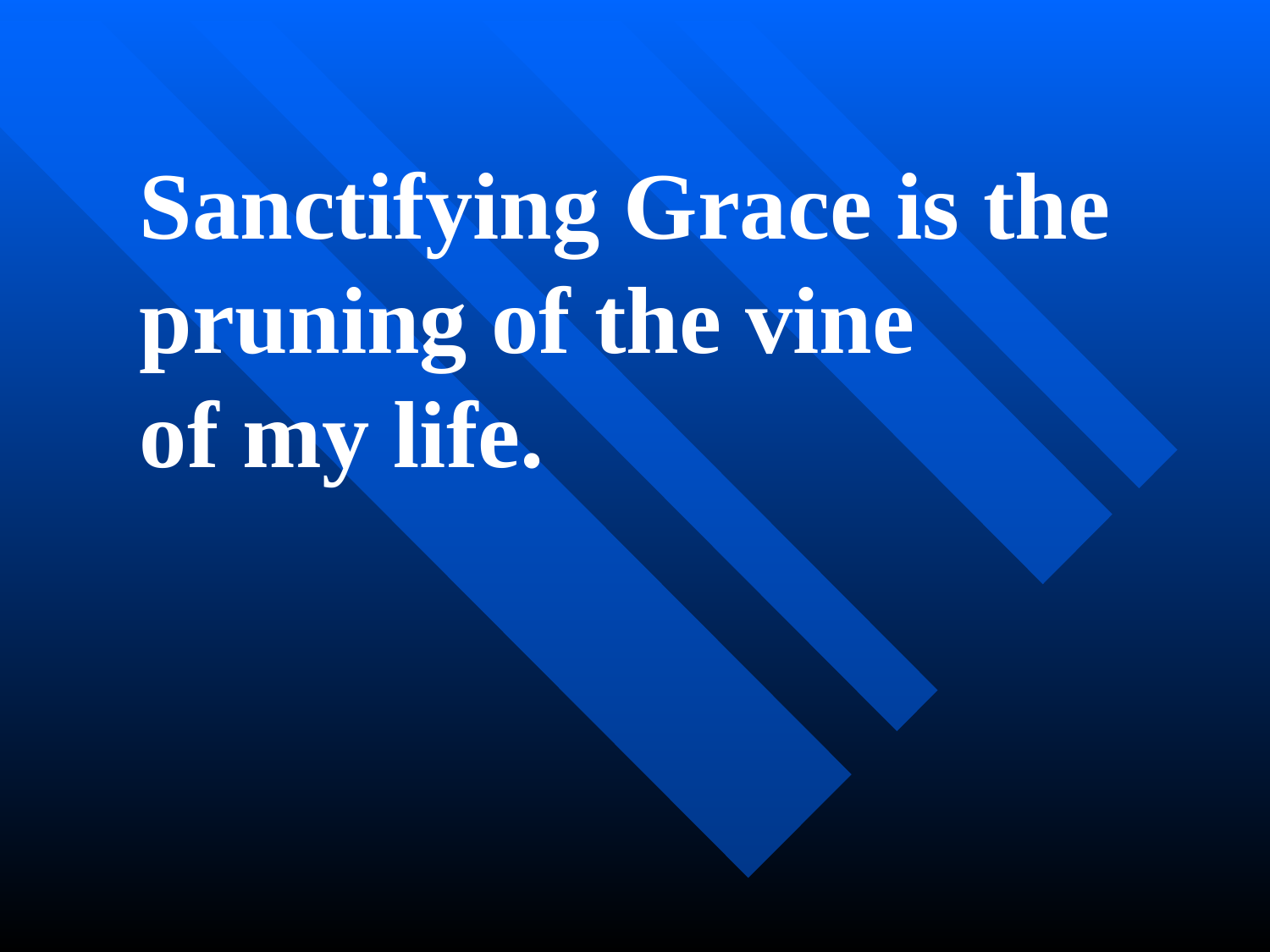

Sanctifying Grace is the
pruning of the vine
of my life.